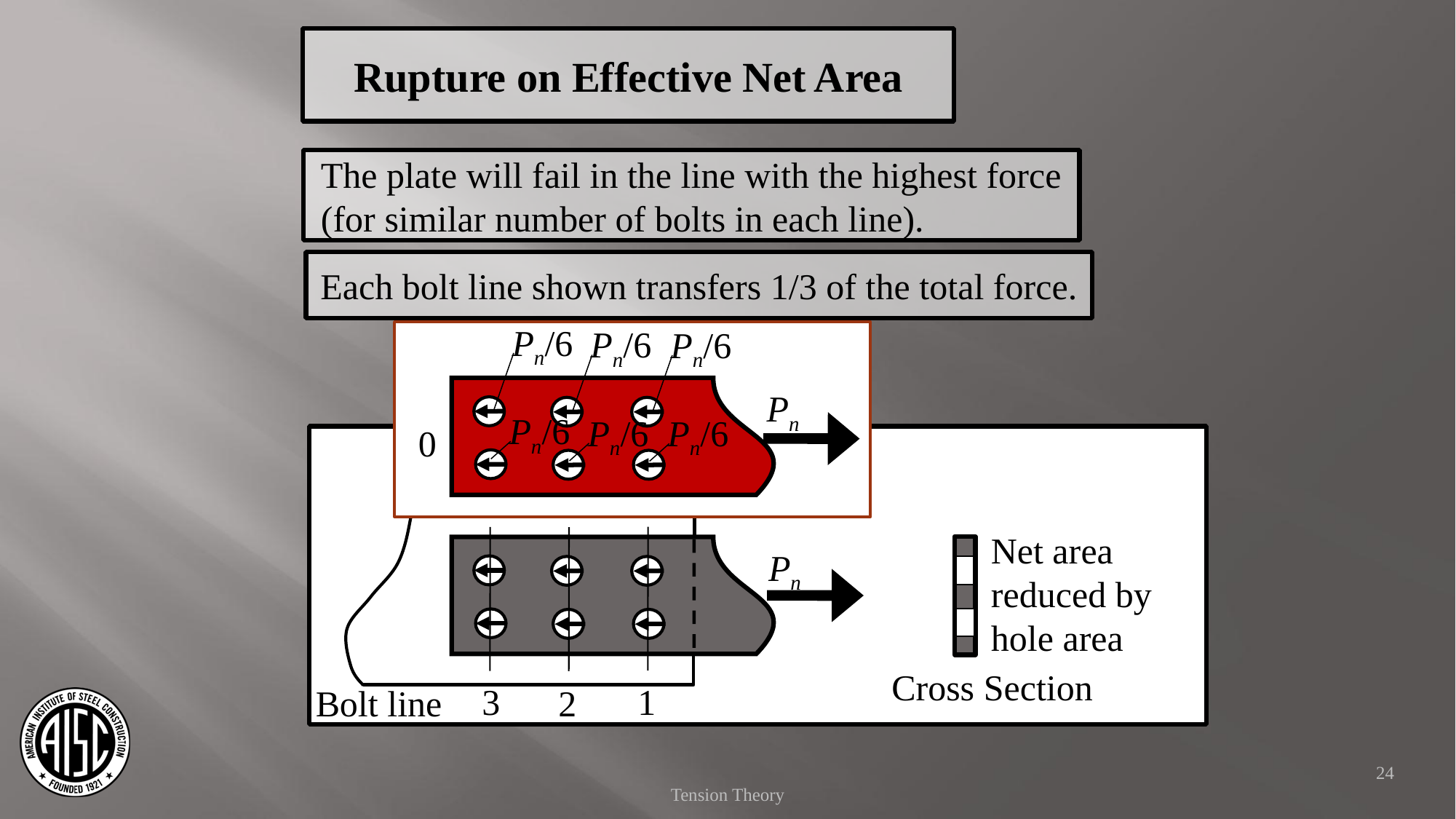

Rupture on Effective Net Area
The plate will fail in the line with the highest force (for similar number of bolts in each line).
Each bolt line shown transfers 1/3 of the total force.
Pn/6
Pn/6
Pn/6
Pn/6
Pn/6
Pn/6

Pn

0

Net area reduced by hole area

Pn

Cross Section
3
1
Bolt line
2
24
Tension Theory